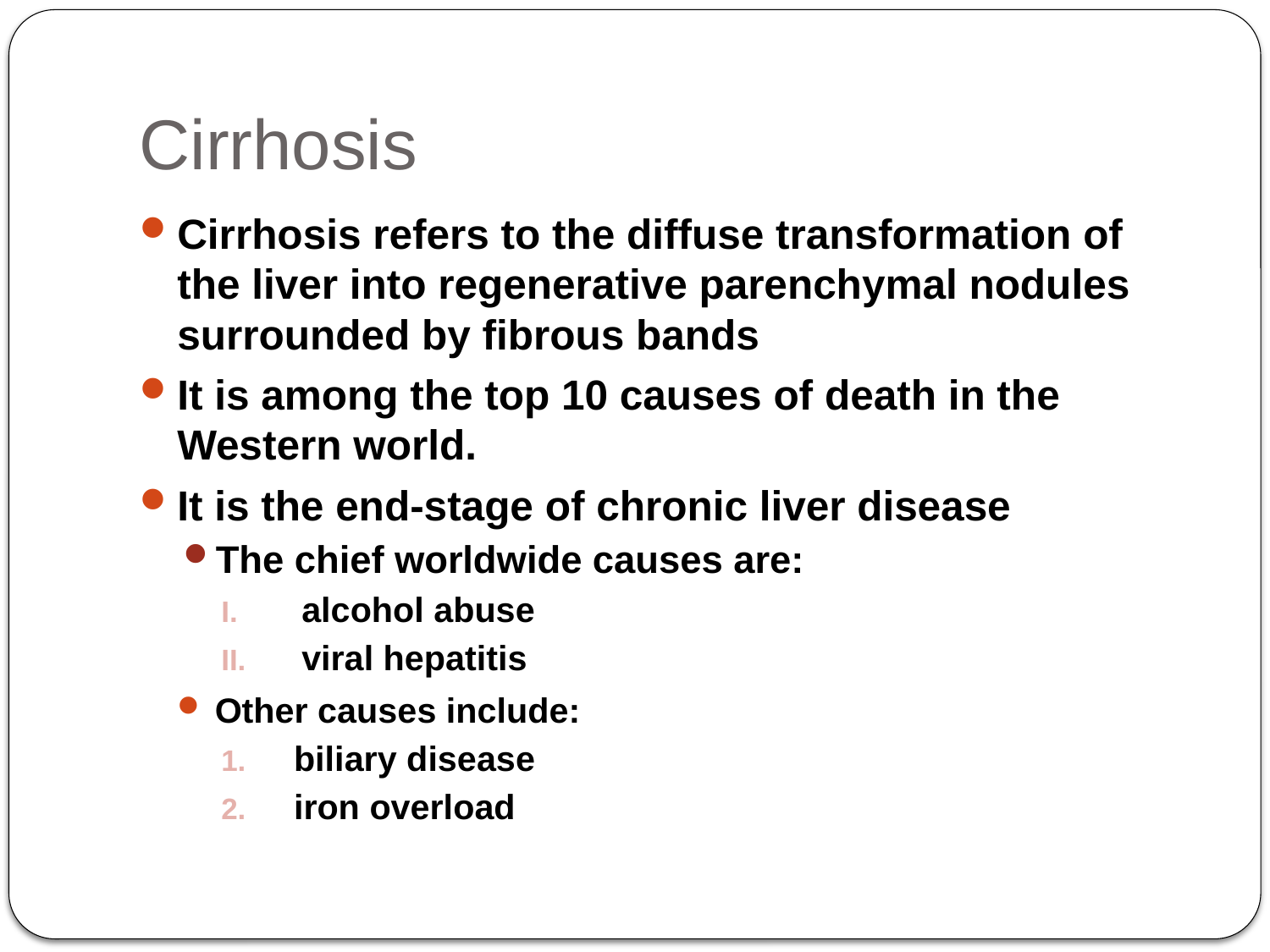

# Cirrhosis
Cirrhosis refers to the diffuse transformation of the liver into regenerative parenchymal nodules surrounded by fibrous bands
It is among the top 10 causes of death in the Western world.
It is the end-stage of chronic liver disease
The chief worldwide causes are:
 alcohol abuse
 viral hepatitis
Other causes include:
 biliary disease
 iron overload